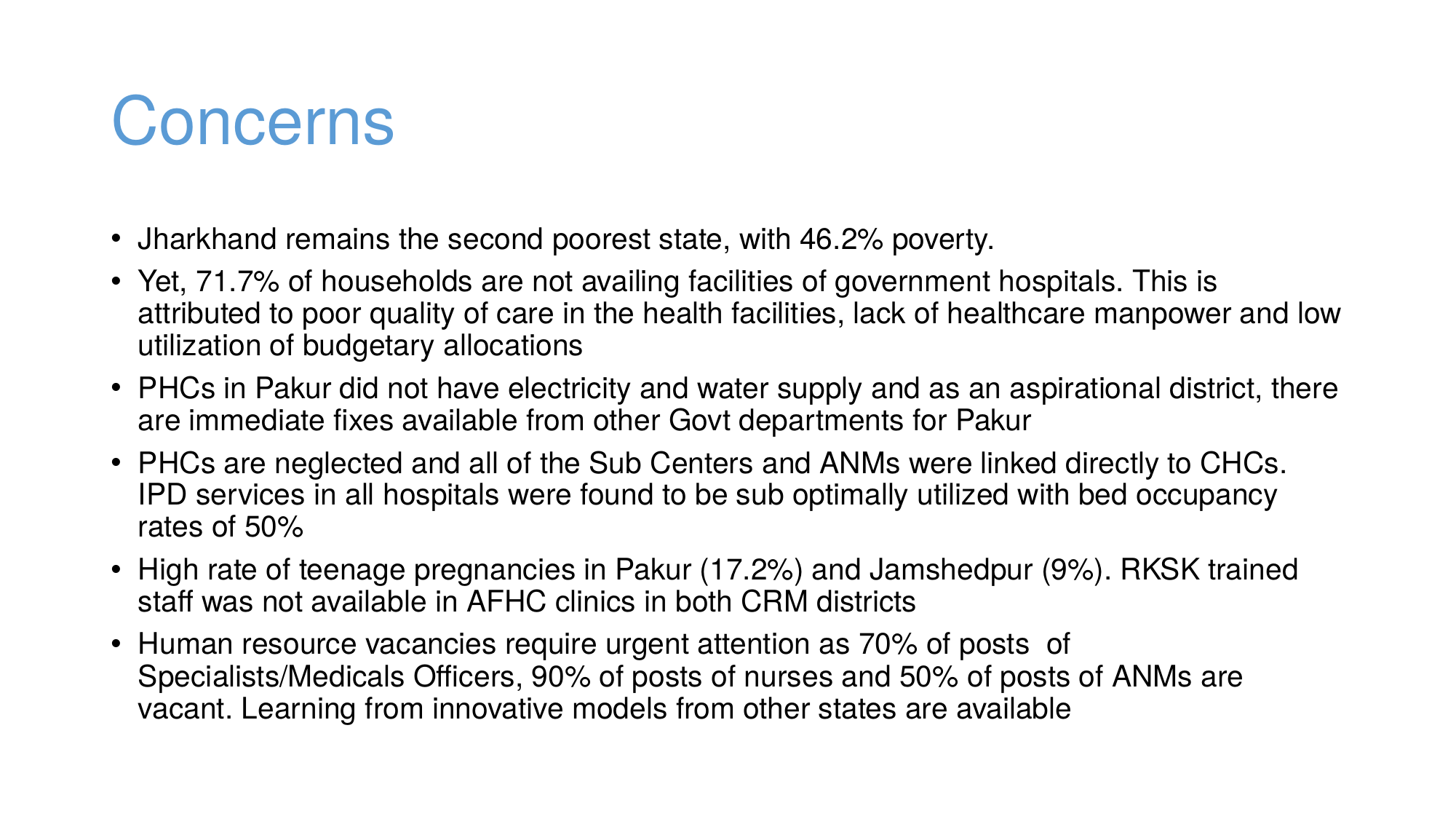

# Concerns
Jharkhand remains the second poorest state, with 46.2% poverty.
Yet, 71.7% of households are not availing facilities of government hospitals. This is attributed to poor quality of care in the health facilities, lack of healthcare manpower and low utilization of budgetary allocations
PHCs in Pakur did not have electricity and water supply and as an aspirational district, there are immediate fixes available from other Govt departments for Pakur
PHCs are neglected and all of the Sub Centers and ANMs were linked directly to CHCs. IPD services in all hospitals were found to be sub optimally utilized with bed occupancy rates of 50%
High rate of teenage pregnancies in Pakur (17.2%) and Jamshedpur (9%). RKSK trained staff was not available in AFHC clinics in both CRM districts
Human resource vacancies require urgent attention as 70% of posts  of Specialists/Medicals Officers, 90% of posts of nurses and 50% of posts of ANMs are vacant. Learning from innovative models from other states are available